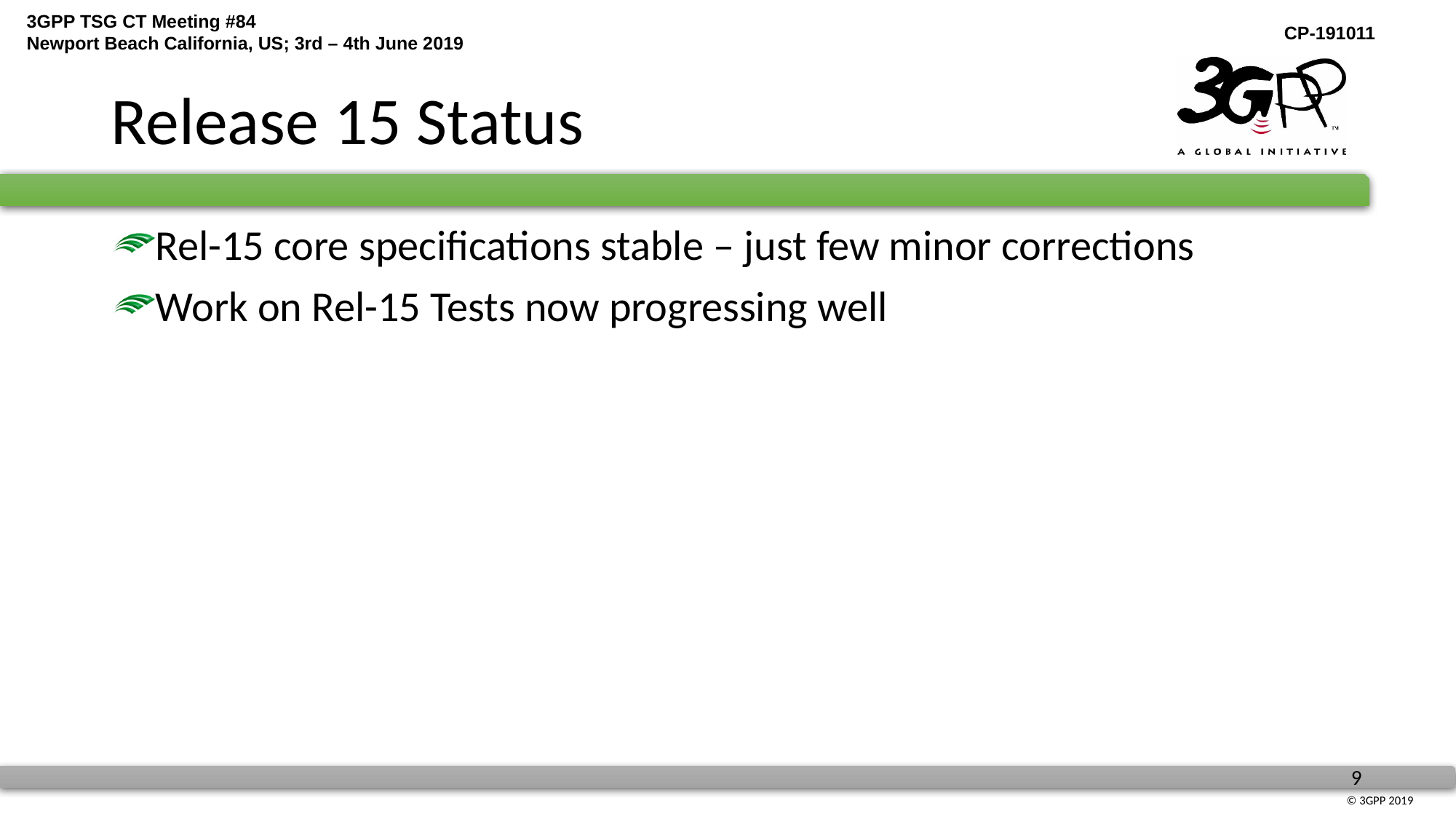

# Release 15 Status
Rel-15 core specifications stable – just few minor corrections
Work on Rel-15 Tests now progressing well